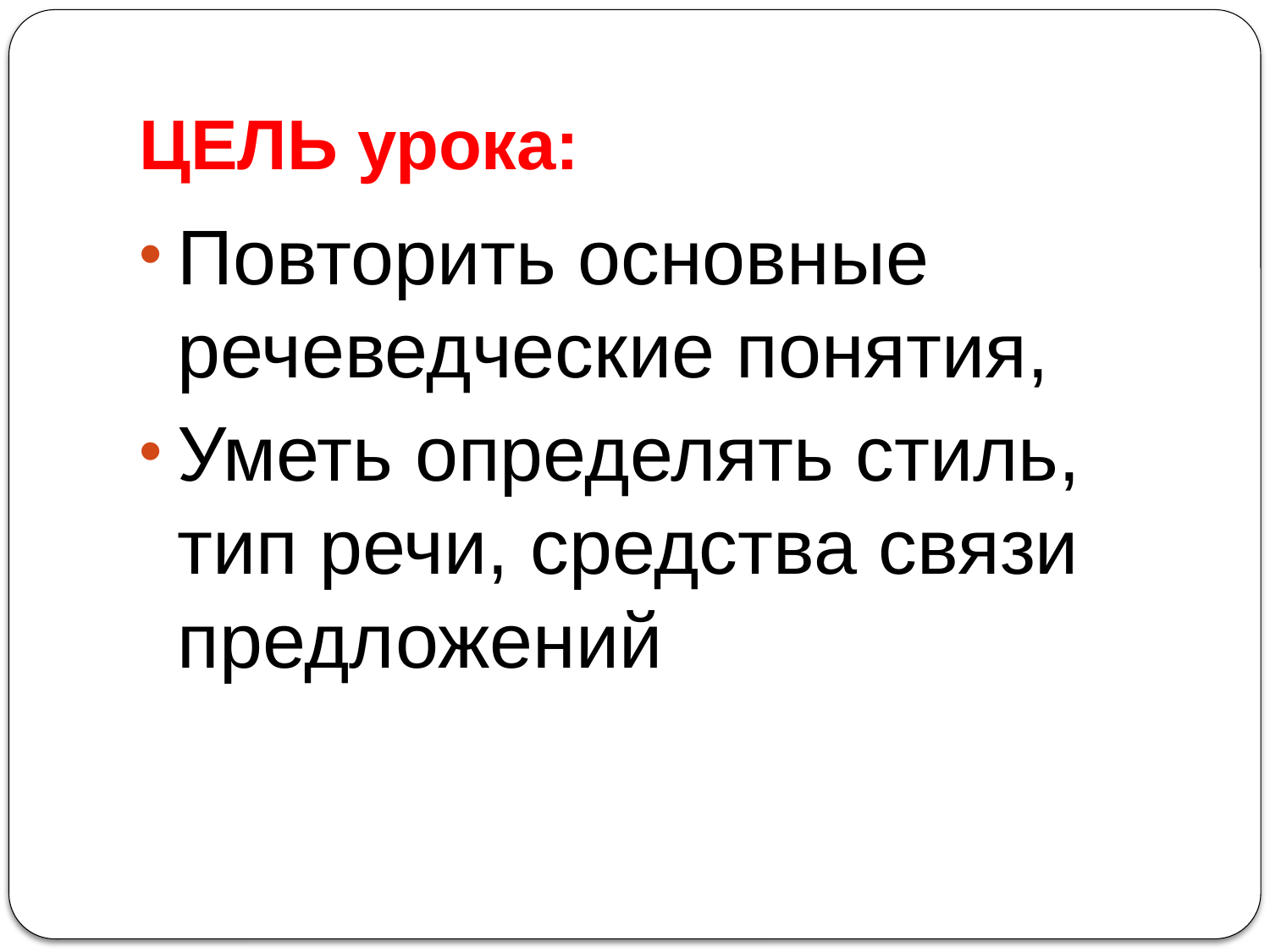

# ЦЕЛЬ урока:
Повторить основные речеведческие понятия,
Уметь определять стиль, тип речи, средства связи предложений